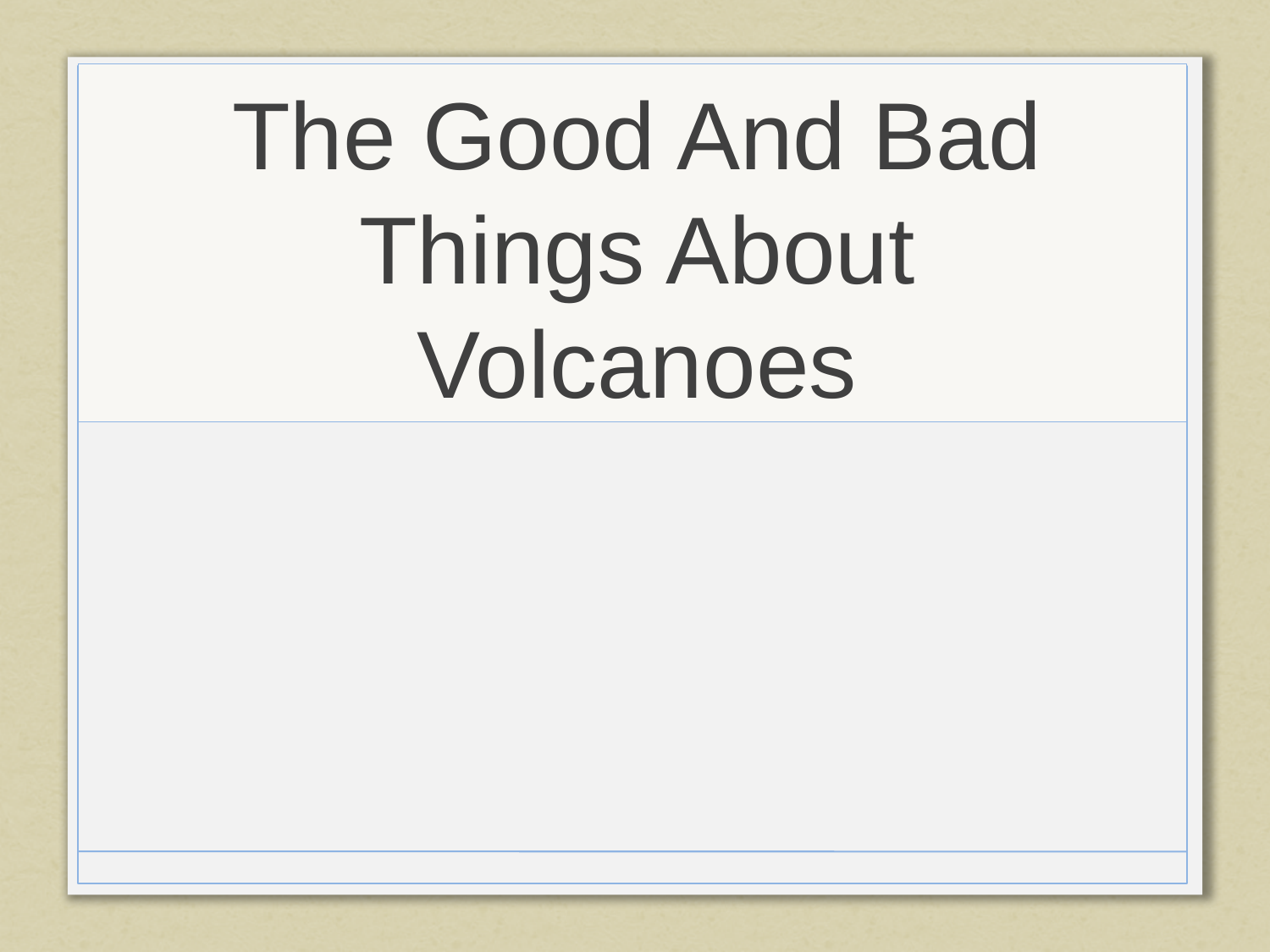

# The Good And Bad Things About Volcanoes